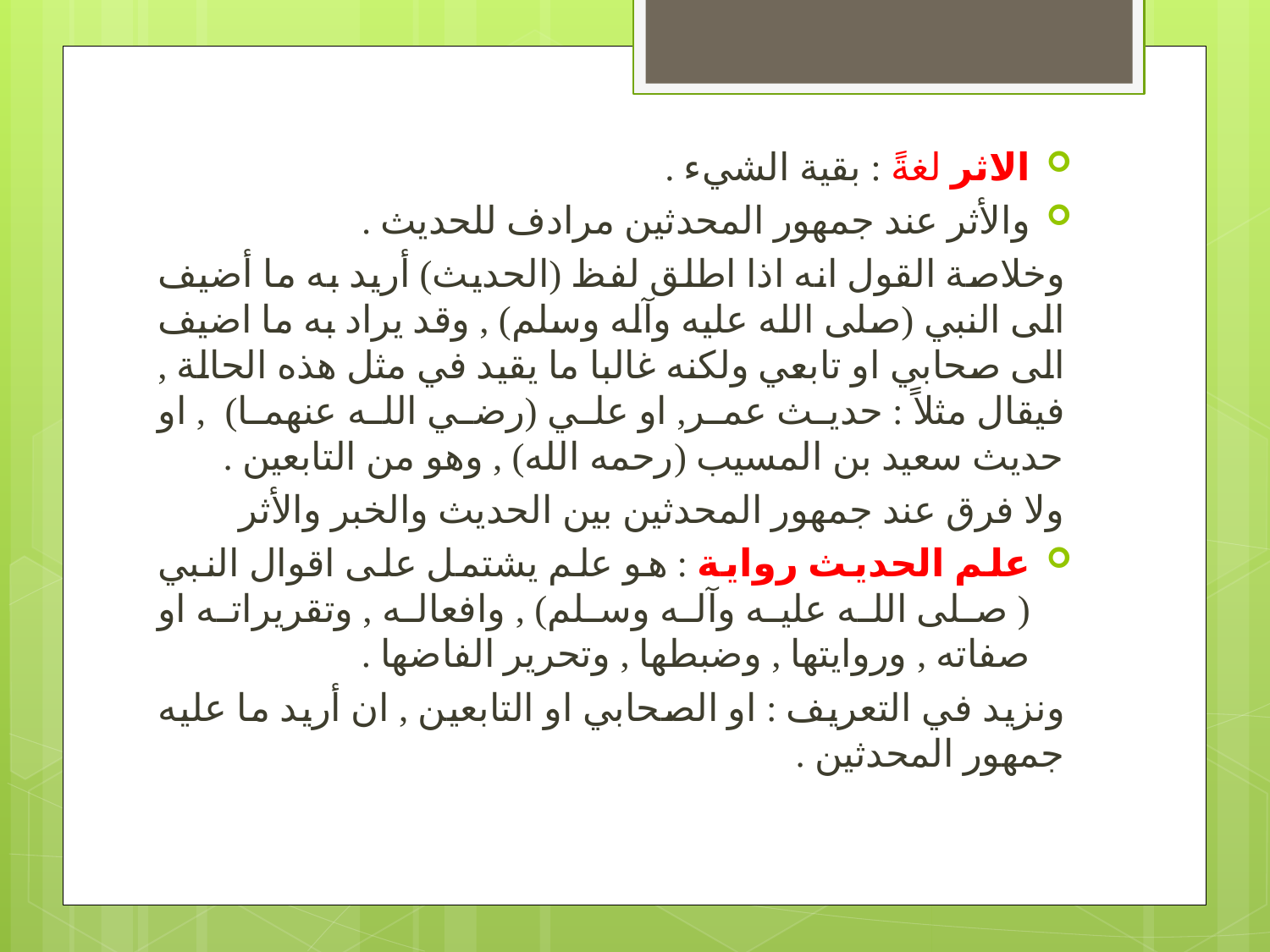

الاثر لغةً : بقية الشيء .
والأثر عند جمهور المحدثين مرادف للحديث .
وخلاصة القول انه اذا اطلق لفظ (الحديث) أريد به ما أضيف الى النبي (صلى الله عليه وآله وسلم) , وقد يراد به ما اضيف الى صحابي او تابعي ولكنه غالبا ما يقيد في مثل هذه الحالة , فيقال مثلاً : حديث عمر, او علي (رضي الله عنهما)  , او حديث سعيد بن المسيب (رحمه الله) , وهو من التابعين .
ولا فرق عند جمهور المحدثين بين الحديث والخبر والأثر
علم الحديث رواية : هو علم يشتمل على اقوال النبي ( صلى الله عليه وآله وسلم) , وافعاله , وتقريراته او صفاته , وروايتها , وضبطها , وتحرير الفاضها .
ونزيد في التعريف : او الصحابي او التابعين , ان أريد ما عليه جمهور المحدثين .